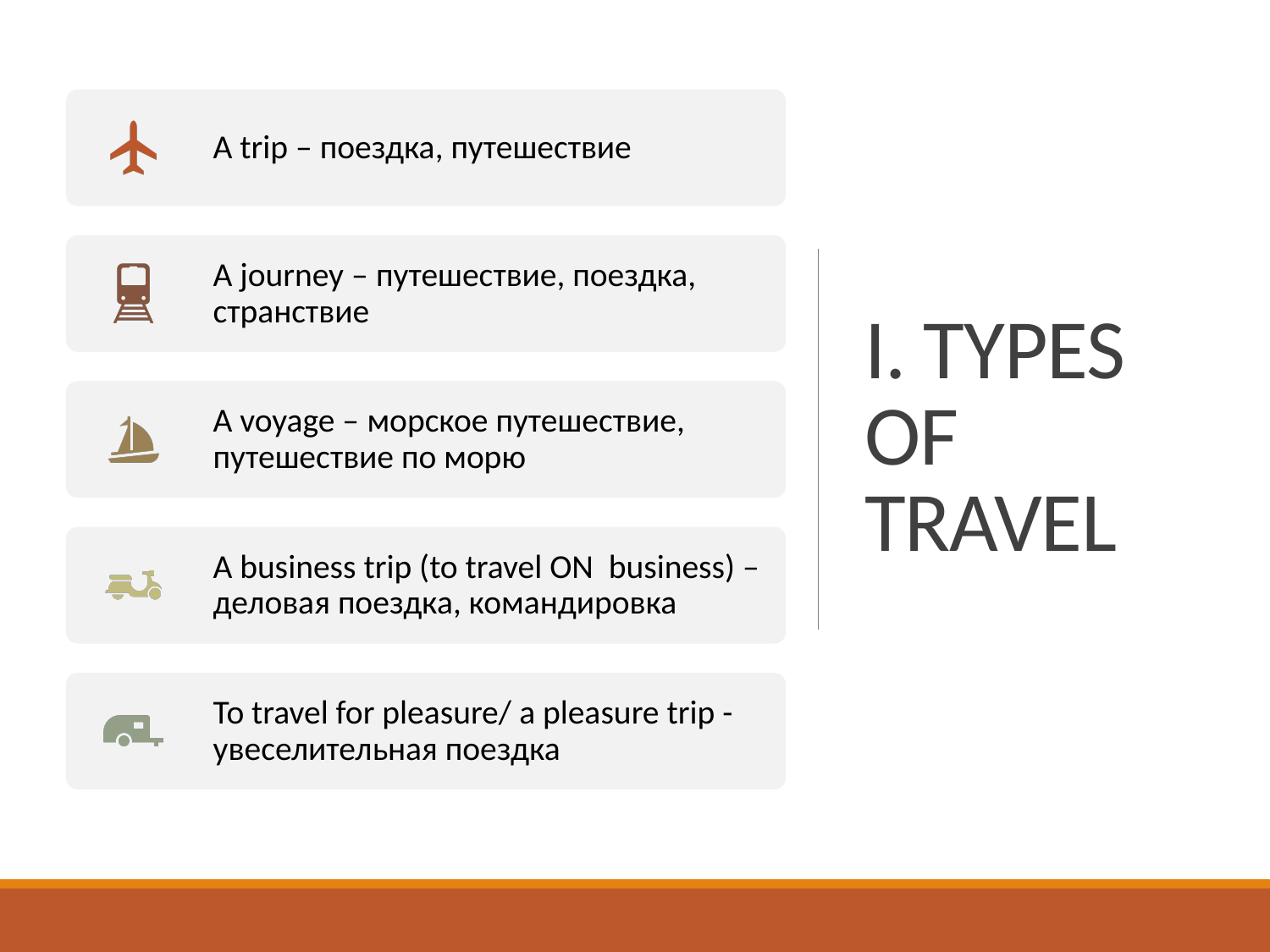

# I. TYPES OF TRAVEL
A trip – поездка, путешествие
A journey – путешествие, поездка, странствие
A voyage – морское путешествие, путешествие по морю
A business trip (to travel ON  business) – деловая поездка, командировка
To travel for pleasure/ a pleasure trip - увеселительная поездка